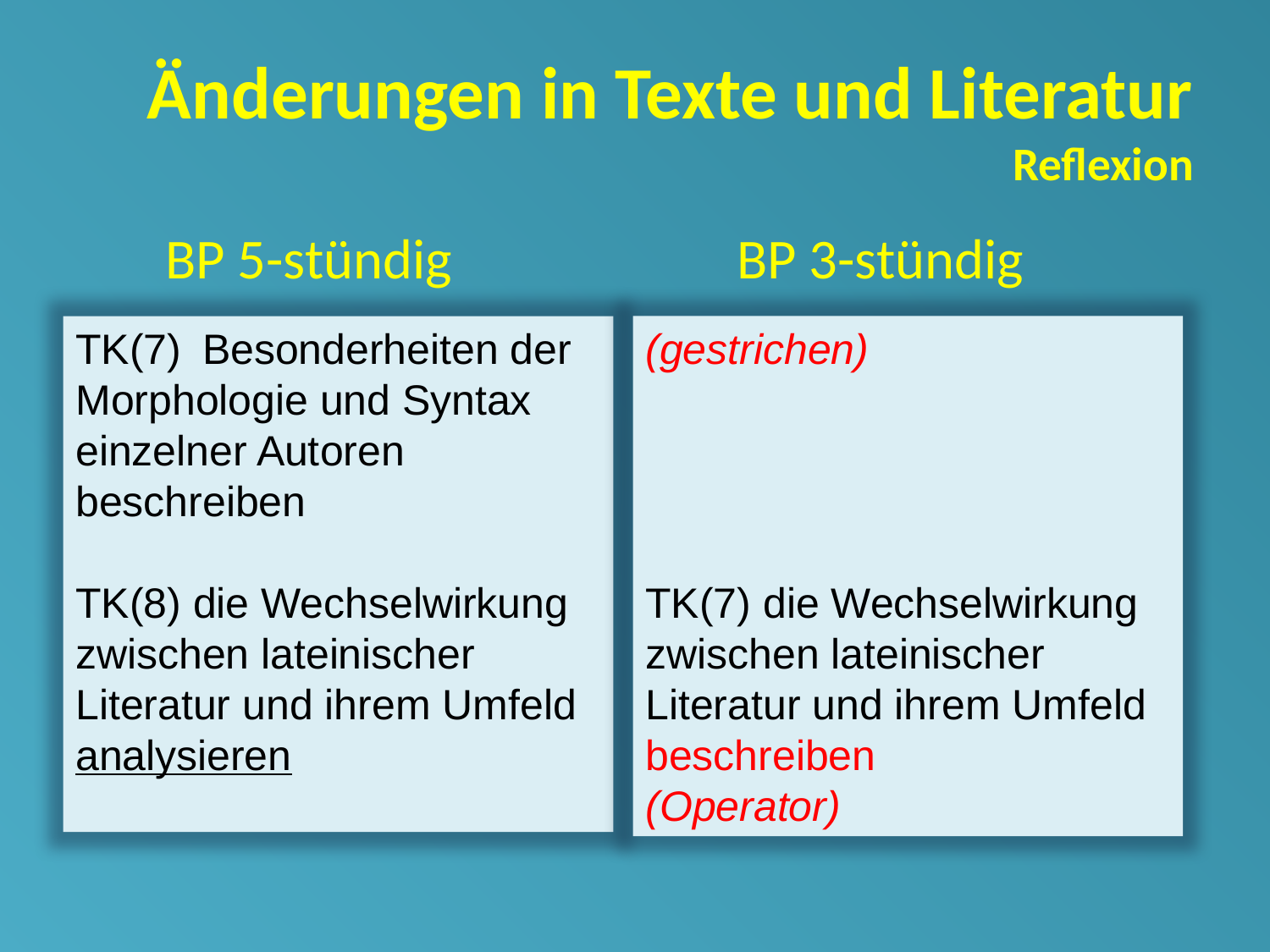

# Änderungen in Texte und Literatur Reflexion
       BP 5-stündig			  BP 3-stündig
(gestrichen)

TK(7) die Wechselwirkung zwischen lateinischer Literatur und ihrem Umfeld beschreiben
(Operator)
TK(7)	Besonderheiten der Morphologie und Syntax einzelner Autoren beschreiben

TK(8) die Wechselwirkung zwischen lateinischer Literatur und ihrem Umfeld analysieren